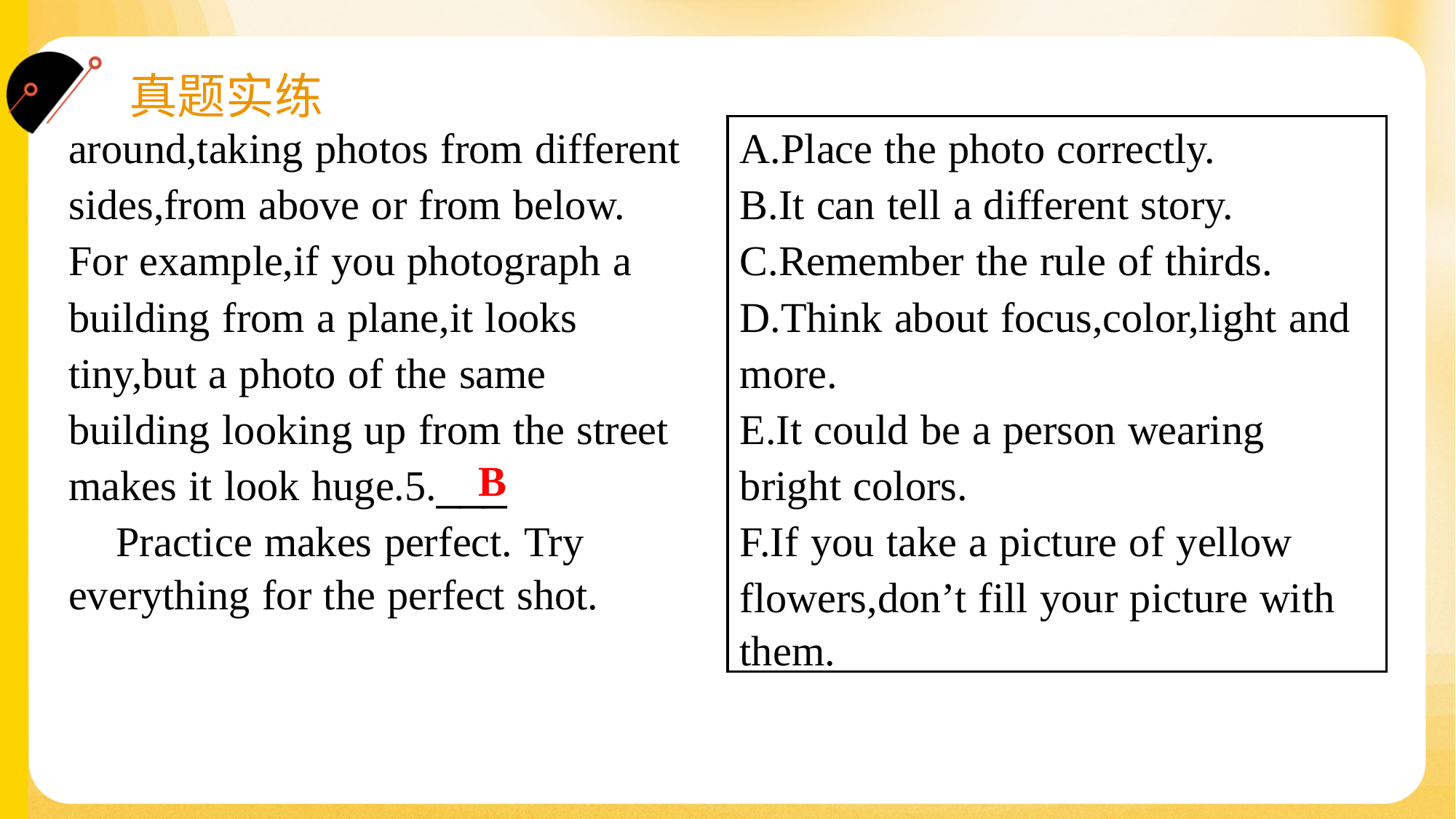

around,taking photos from different
sides,from above or from below.
For example,if you photograph a
building from a plane,it looks
tiny,but a photo of the same
building looking up from the street
makes it look huge.5.___
    Practice makes perfect. Try
everything for the perfect shot.#1.6

A.Place the photo correctly.
B.It can tell a different story.
C.Remember the rule of thirds.
D.Think about focus,color,light and
more.
E.It could be a person wearing
bright colors.
F.If you take a picture of yellow
flowers,don’t fill your picture with
them.
B